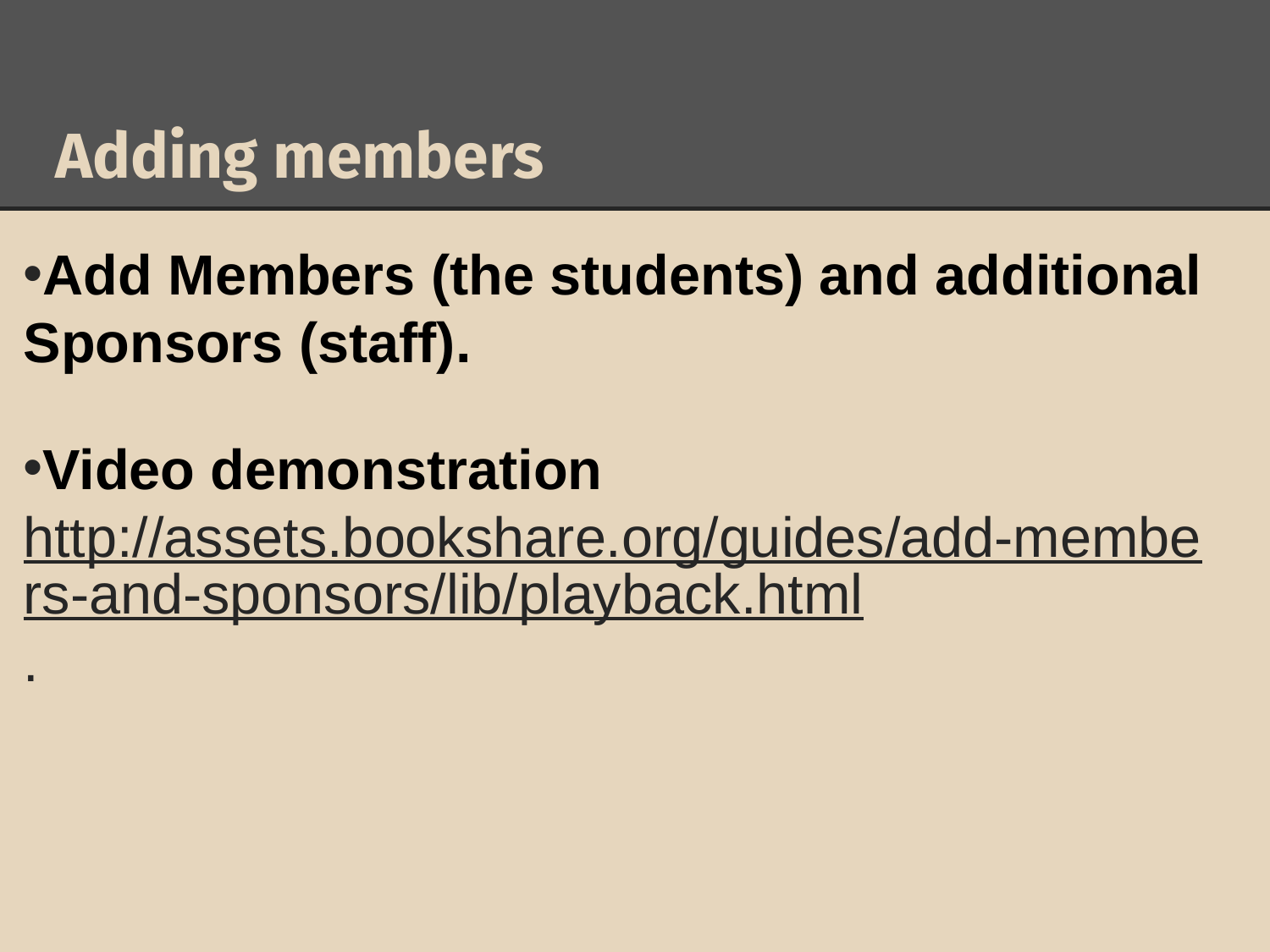

# Adding members
Add Members (the students) and additional Sponsors (staff).

Video demonstration
http://assets.bookshare.org/guides/add-members-and-sponsors/lib/playback.html.